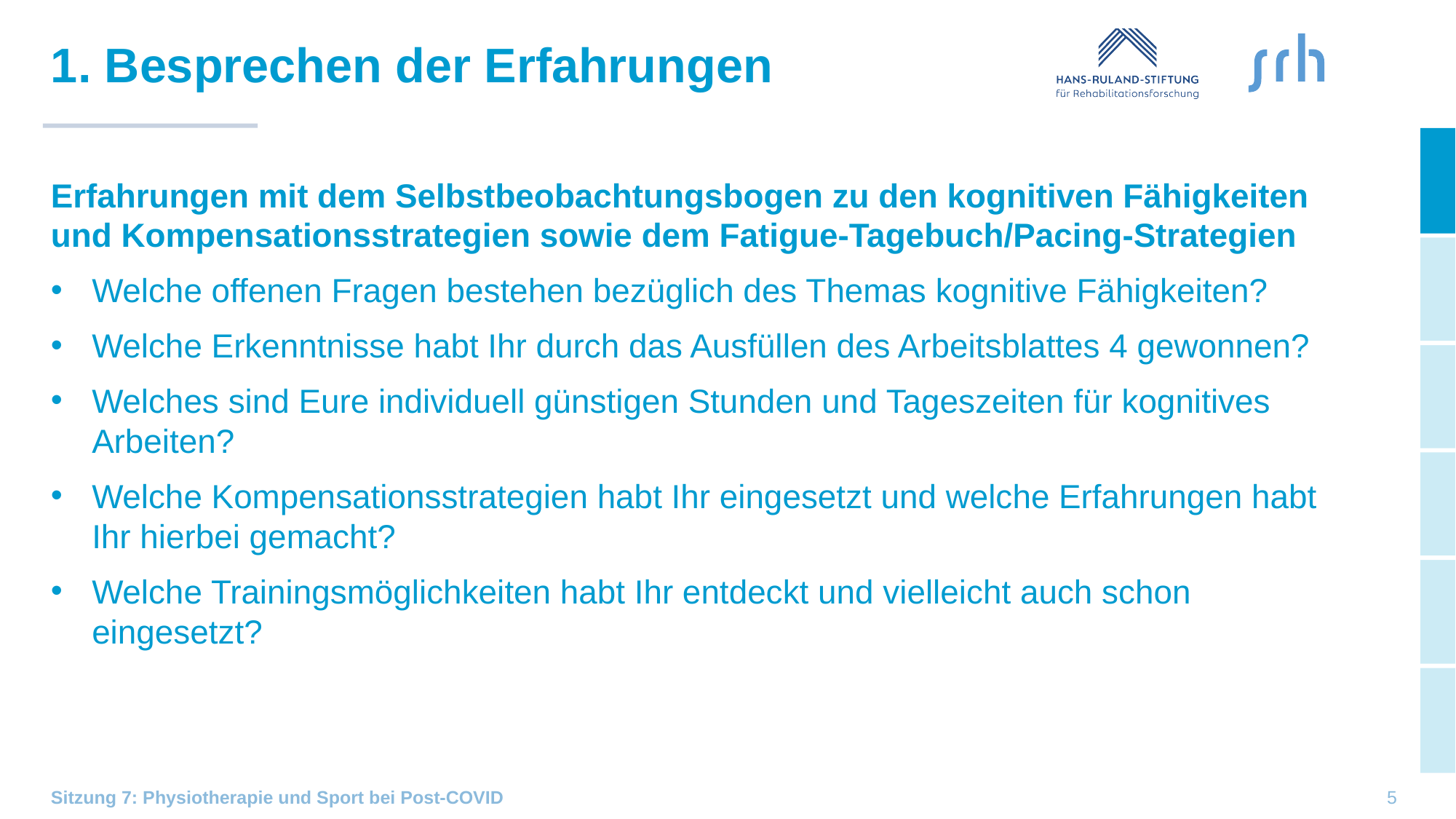

# 1. Besprechen der Erfahrungen
Erfahrungen mit dem Selbstbeobachtungsbogen zu den kognitiven Fähigkeiten und Kompensationsstrategien sowie dem Fatigue-Tagebuch/Pacing-Strategien
Welche offenen Fragen bestehen bezüglich des Themas kognitive Fähigkeiten?
Welche Erkenntnisse habt Ihr durch das Ausfüllen des Arbeitsblattes 4 gewonnen?
Welches sind Eure individuell günstigen Stunden und Tageszeiten für kognitives Arbeiten?
Welche Kompensationsstrategien habt Ihr eingesetzt und welche Erfahrungen habt Ihr hierbei gemacht?
Welche Trainingsmöglichkeiten habt Ihr entdeckt und vielleicht auch schon eingesetzt?

5
Sitzung 7: Physiotherapie und Sport bei Post-COVID